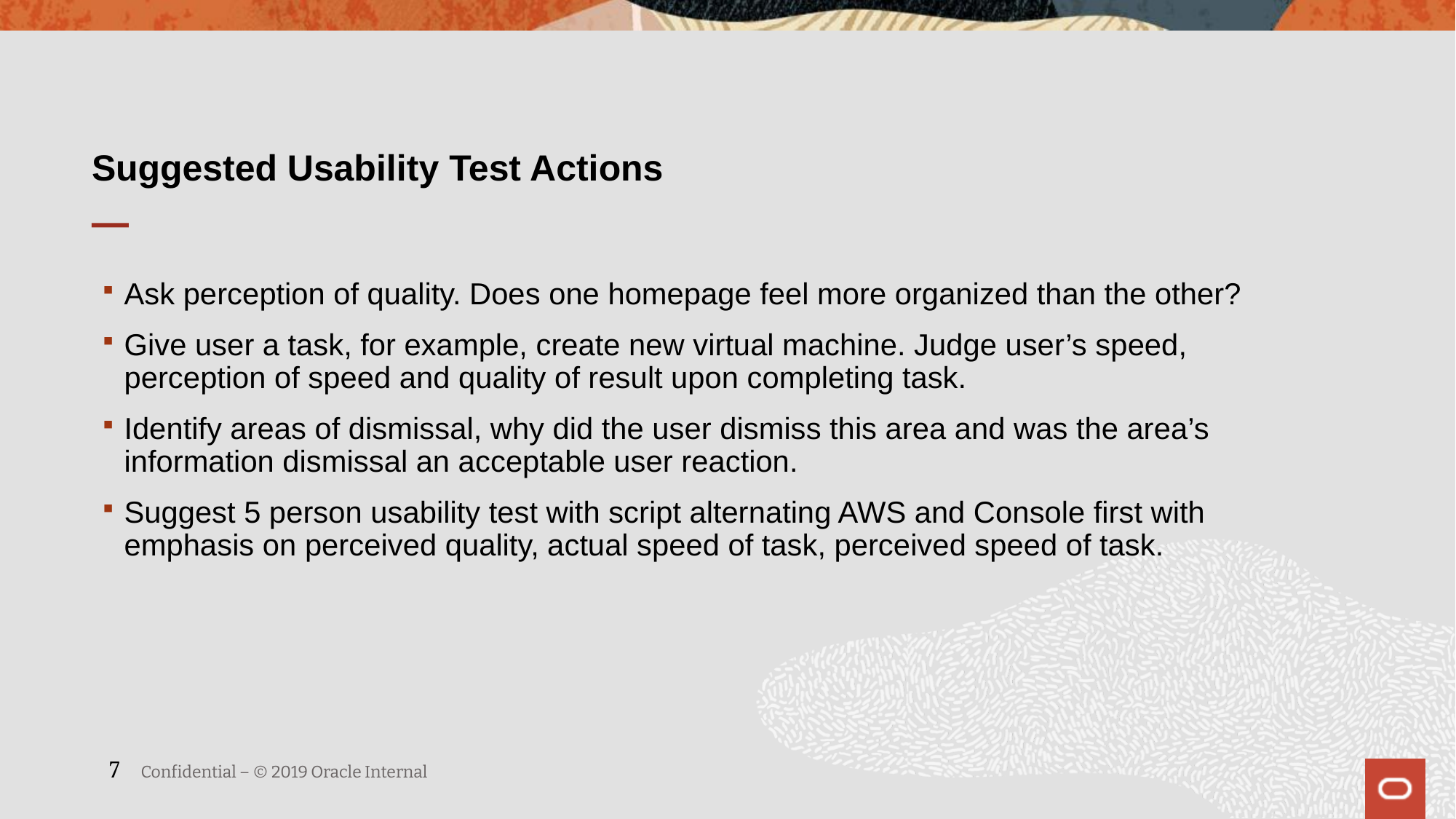

# Suggested Usability Test Actions
Ask perception of quality. Does one homepage feel more organized than the other?
Give user a task, for example, create new virtual machine. Judge user’s speed, perception of speed and quality of result upon completing task.
Identify areas of dismissal, why did the user dismiss this area and was the area’s information dismissal an acceptable user reaction.
Suggest 5 person usability test with script alternating AWS and Console first with emphasis on perceived quality, actual speed of task, perceived speed of task.
Confidential – © 2019 Oracle Internal
7